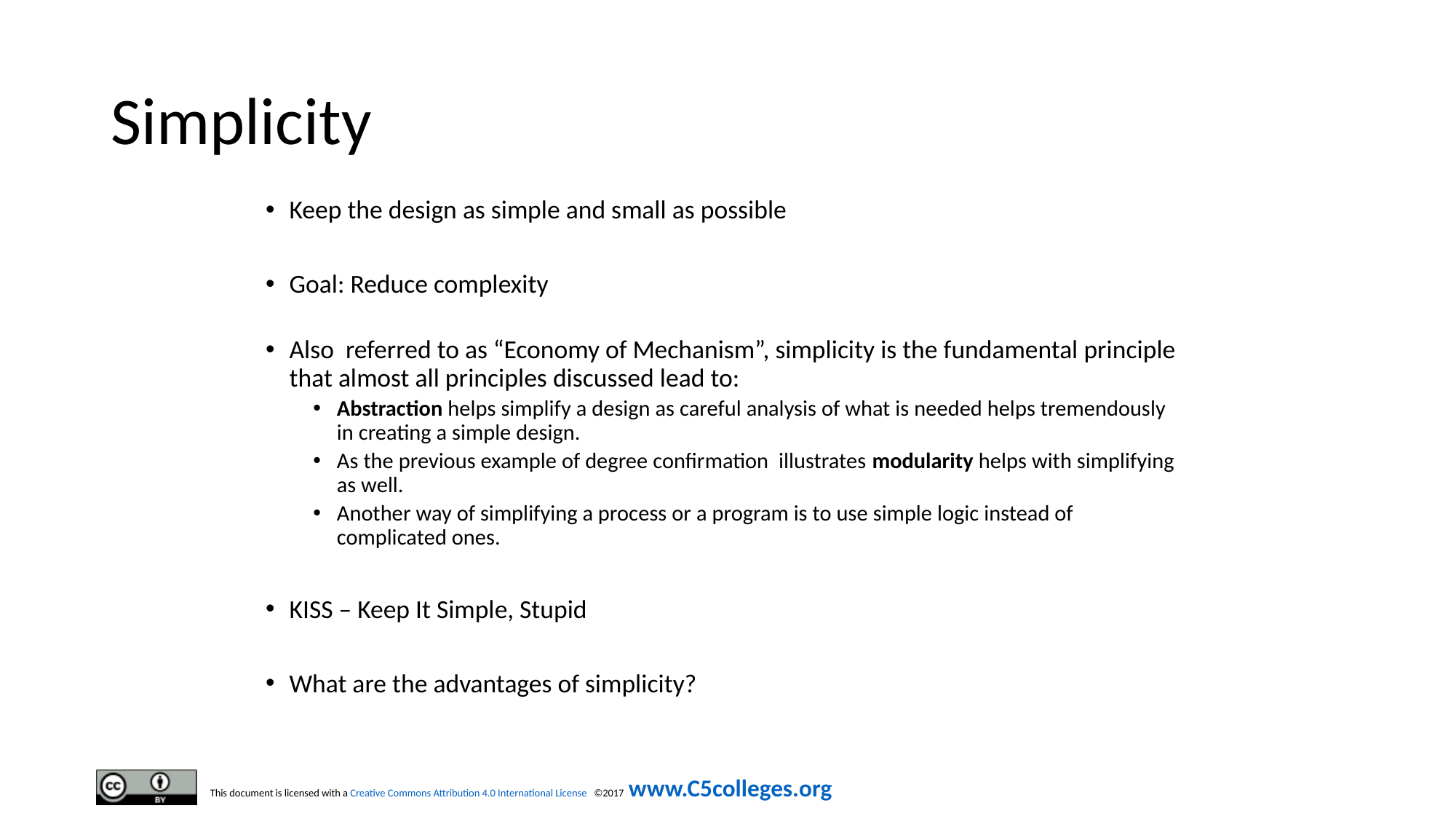

# Simplicity
Keep the design as simple and small as possible

Goal: Reduce complexity

Also  referred to as “Economy of Mechanism”, simplicity is the fundamental principle that almost all principles discussed lead to:
Abstraction helps simplify a design as careful analysis of what is needed helps tremendously in creating a simple design.
As the previous example of degree confirmation  illustrates modularity helps with simplifying as well.
Another way of simplifying a process or a program is to use simple logic instead of complicated ones.

KISS – Keep It Simple, Stupid

What are the advantages of simplicity?